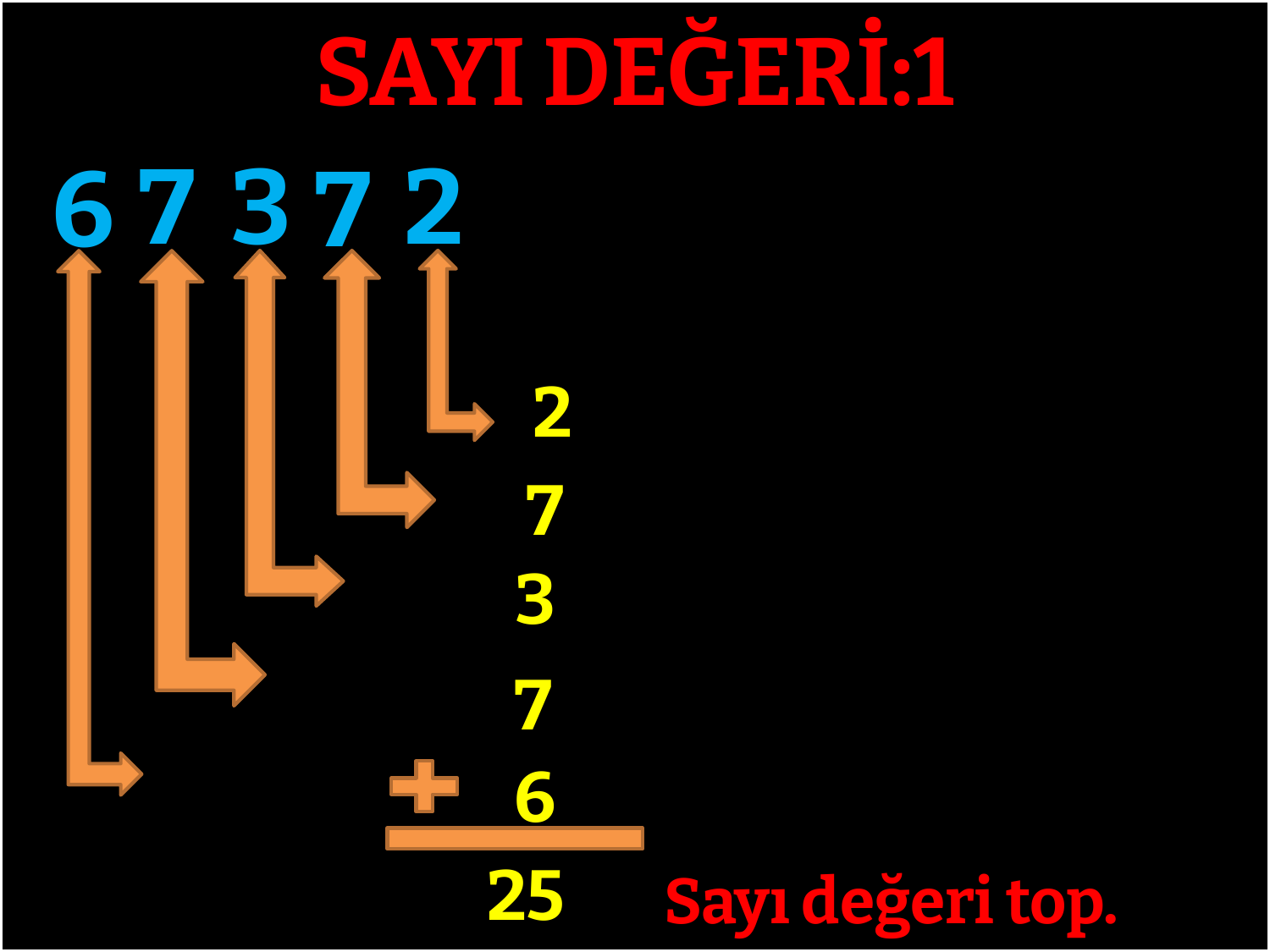

SAYI DEĞERİ:1
2
7
3
6
7
#

2

7

3
7
6

25
Sayı değeri top.